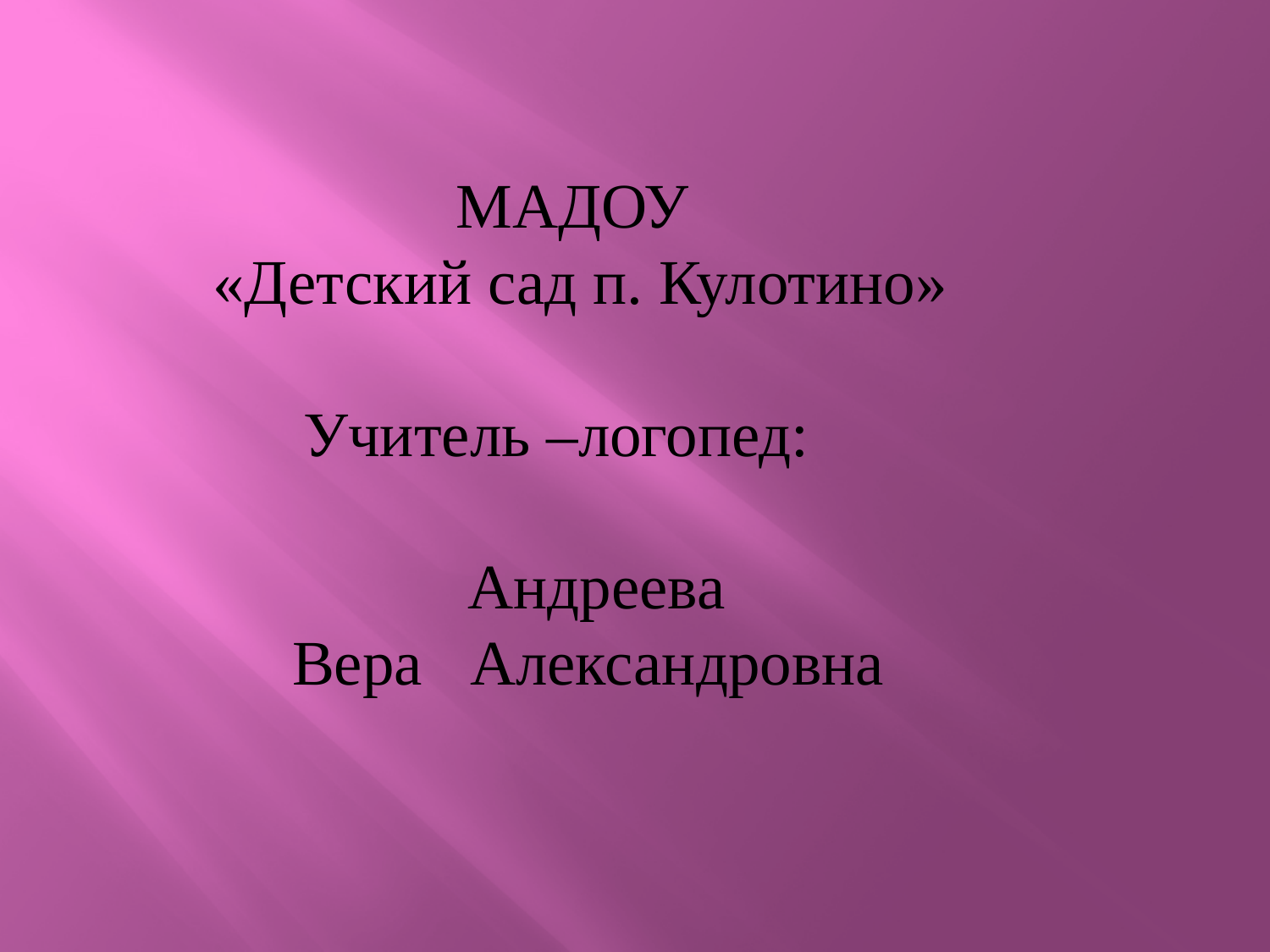

МАДОУ
«Детский сад п. Кулотино»

Учитель –логопед:

  Андреева
 Вера   Александровна